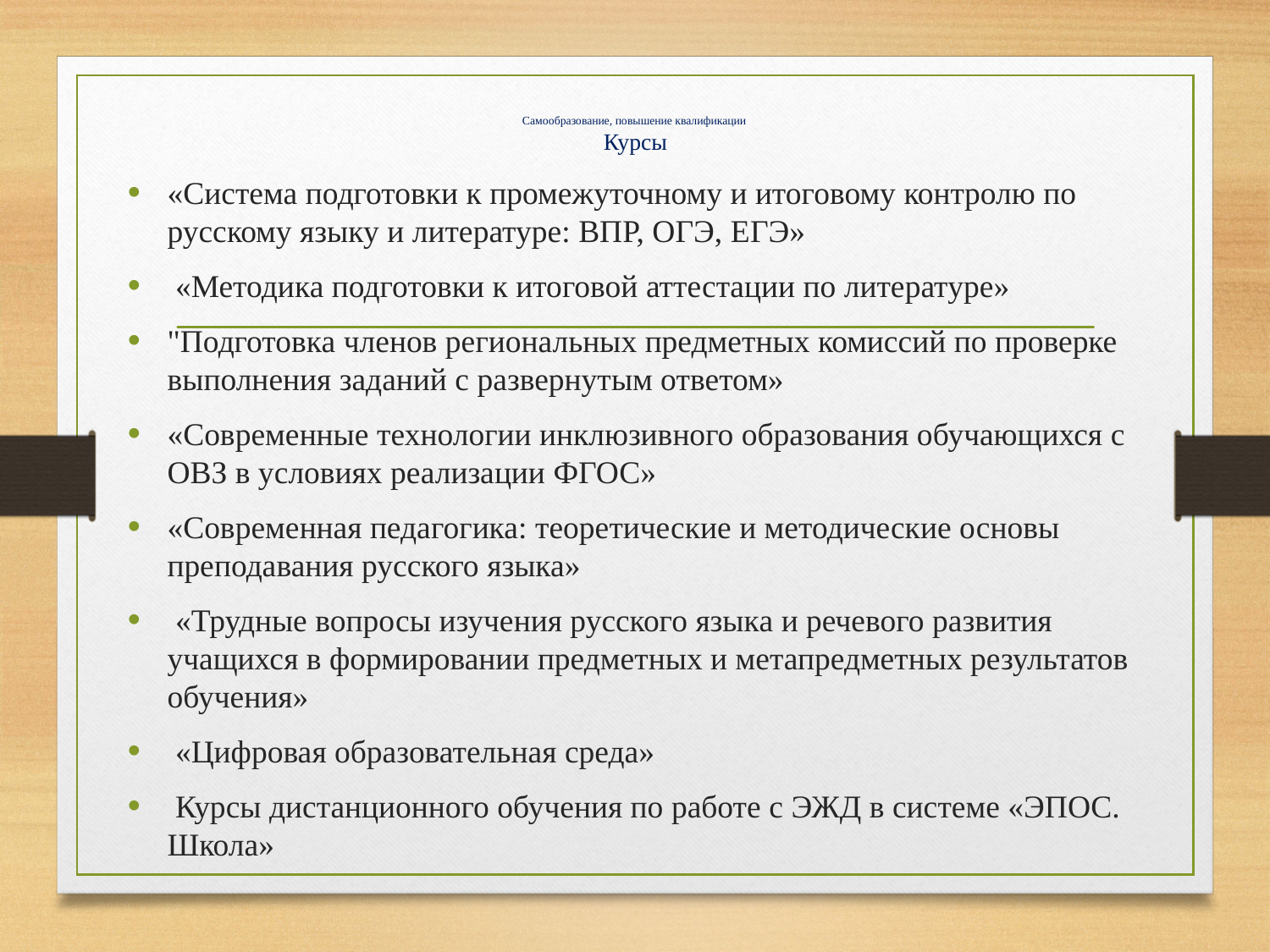

# Самообразование, повышение квалификации Курсы
«Система подготовки к промежуточному и итоговому контролю по русскому языку и литературе: ВПР, ОГЭ, ЕГЭ»
 «Методика подготовки к итоговой аттестации по литературе»
"Подготовка членов региональных предметных комиссий по проверке выполнения заданий с развернутым ответом»
«Современные технологии инклюзивного образования обучающихся с ОВЗ в условиях реализации ФГОС»
«Cовременная педагогика: теоретические и методические основы преподавания русского языка»
 «Трудные вопросы изучения русского языка и речевого развития учащихся в формировании предметных и метапредметных результатов обучения»
 «Цифровая образовательная среда»
 Курсы дистанционного обучения по работе с ЭЖД в системе «ЭПОС. Школа»